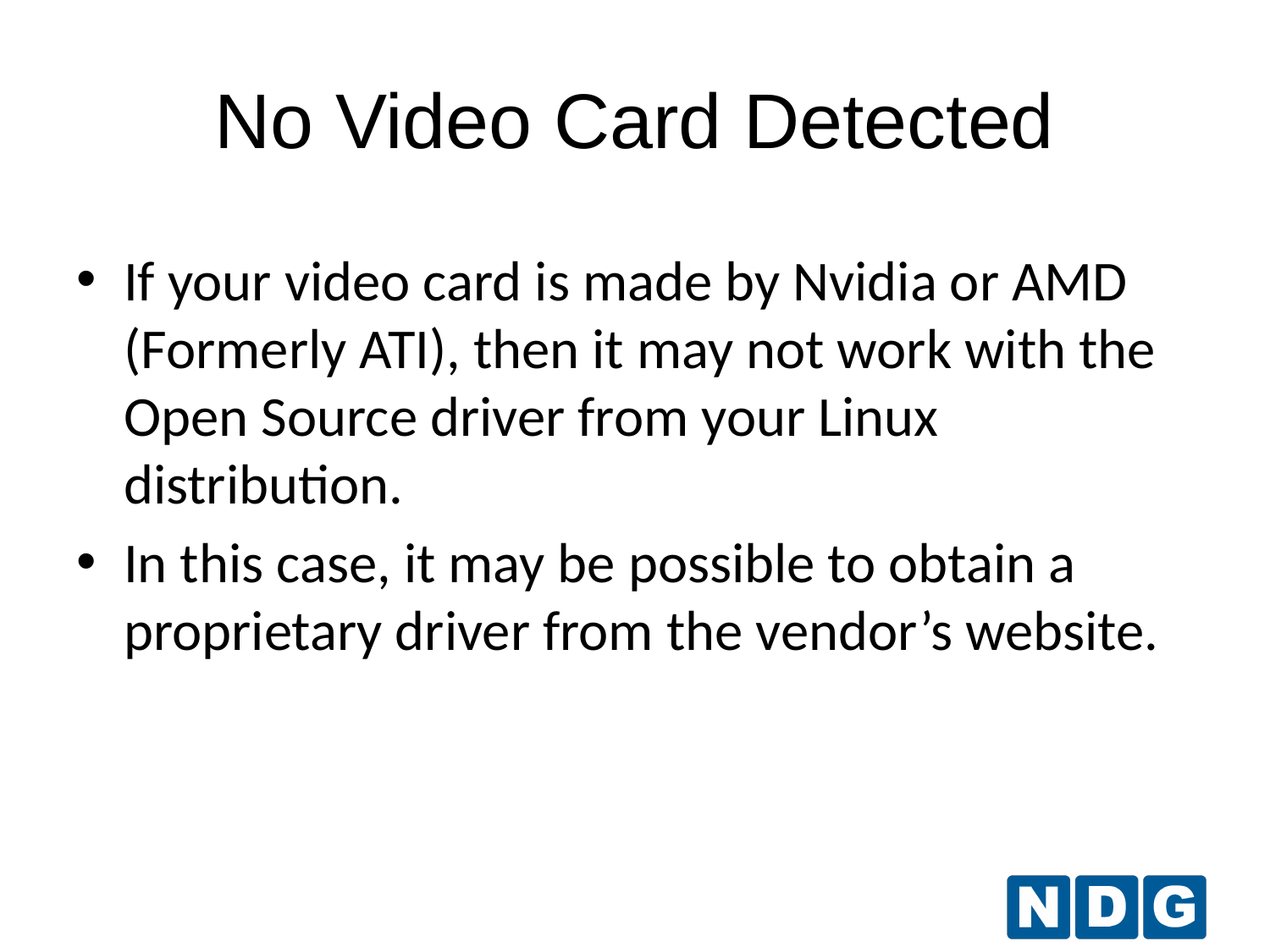

# No Video Card Detected
If your video card is made by Nvidia or AMD (Formerly ATI), then it may not work with the Open Source driver from your Linux distribution.
In this case, it may be possible to obtain a proprietary driver from the vendor’s website.